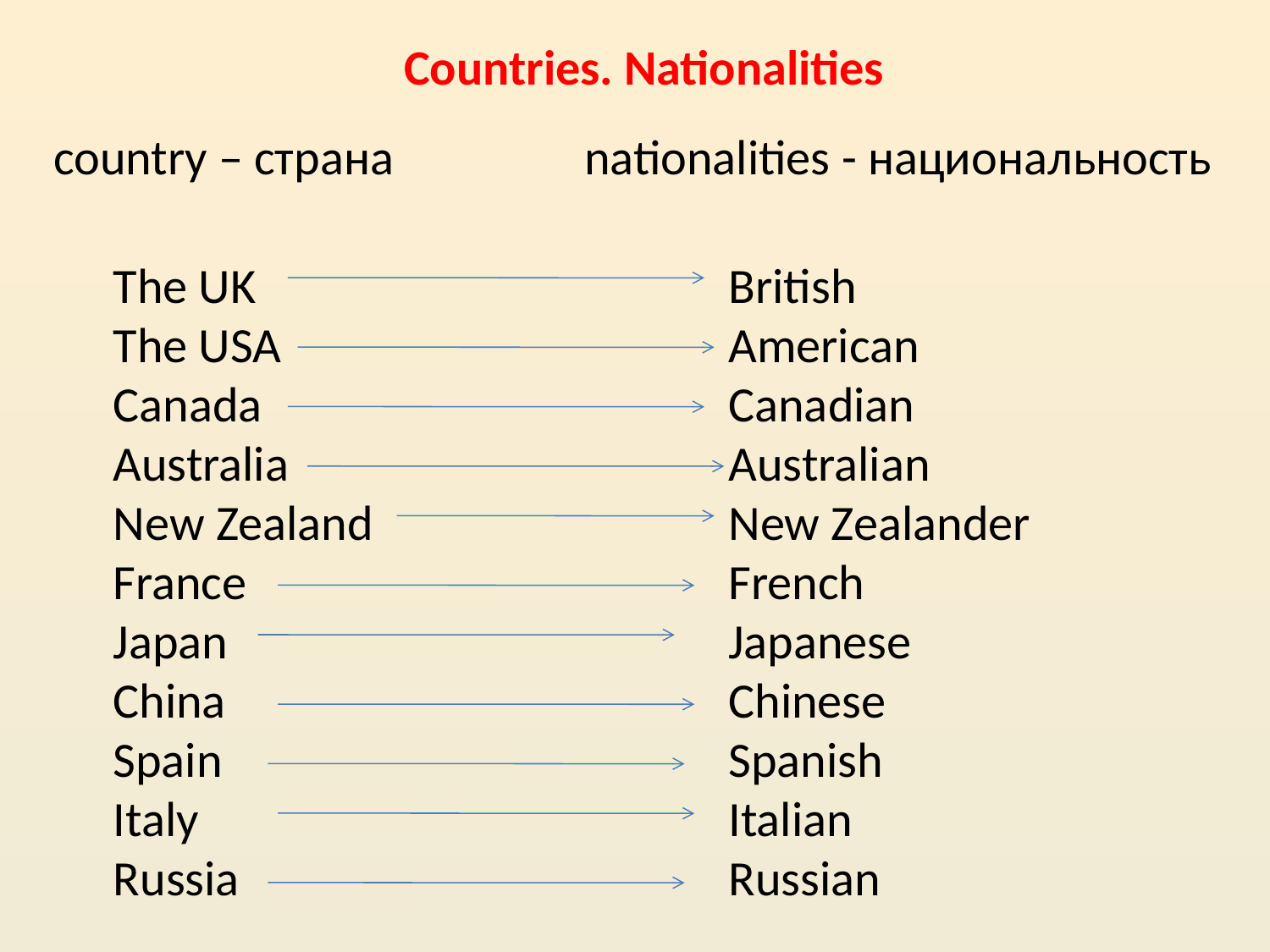

Countries. Nationalities
country – страна                 nationalities - национальность
The UK
The USA
Canada
Australia
New Zealand
France
Japan
China
Spain
Italy
Russia
British
American
Canadian
Australian
New Zealander
French
Japanese
Chinese
Spanish
Italian
Russian